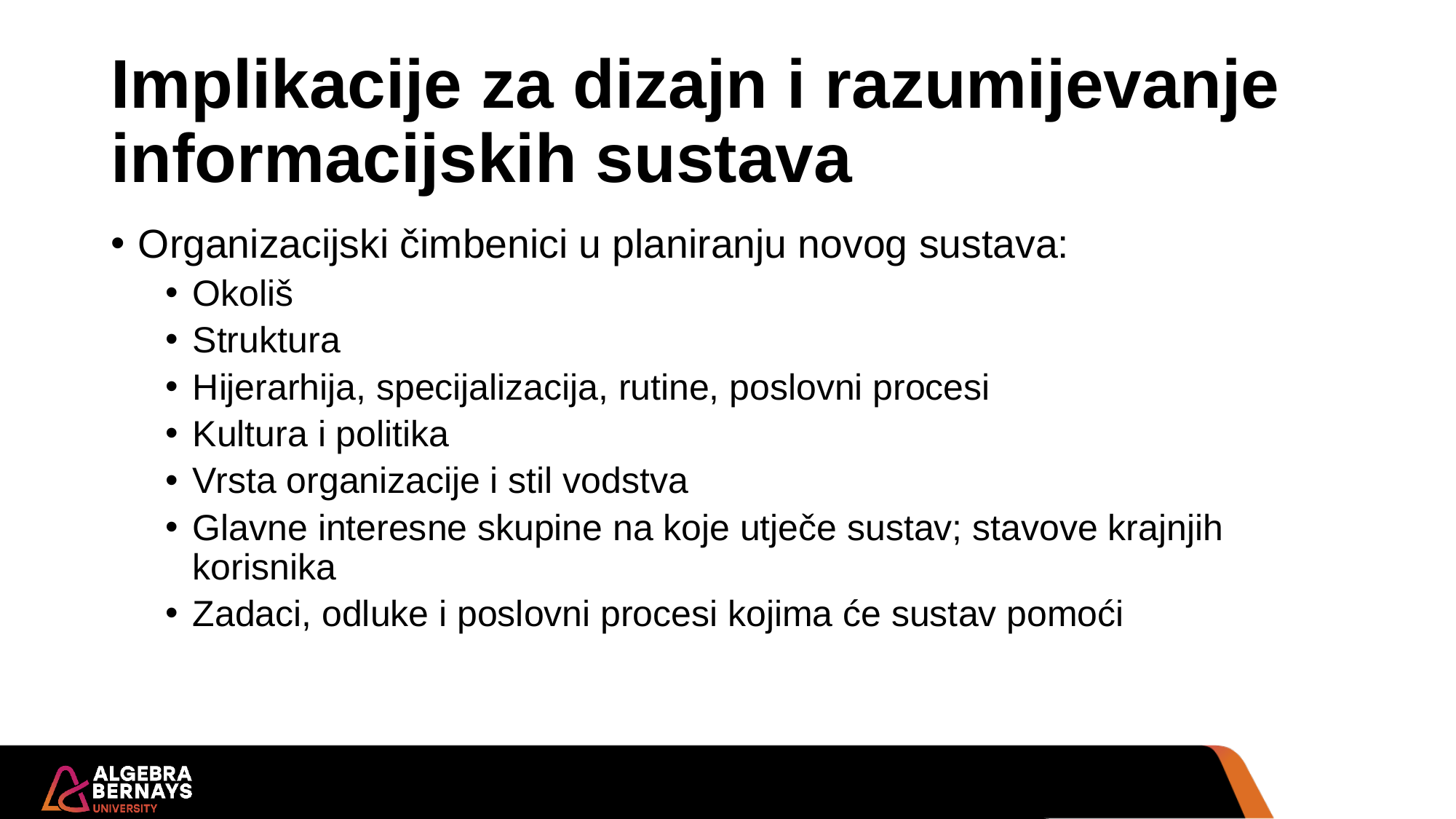

# Implikacije za dizajn i razumijevanje informacijskih sustava
Organizacijski čimbenici u planiranju novog sustava:
Okoliš
Struktura
Hijerarhija, specijalizacija, rutine, poslovni procesi
Kultura i politika
Vrsta organizacije i stil vodstva
Glavne interesne skupine na koje utječe sustav; stavove krajnjih korisnika
Zadaci, odluke i poslovni procesi kojima će sustav pomoći